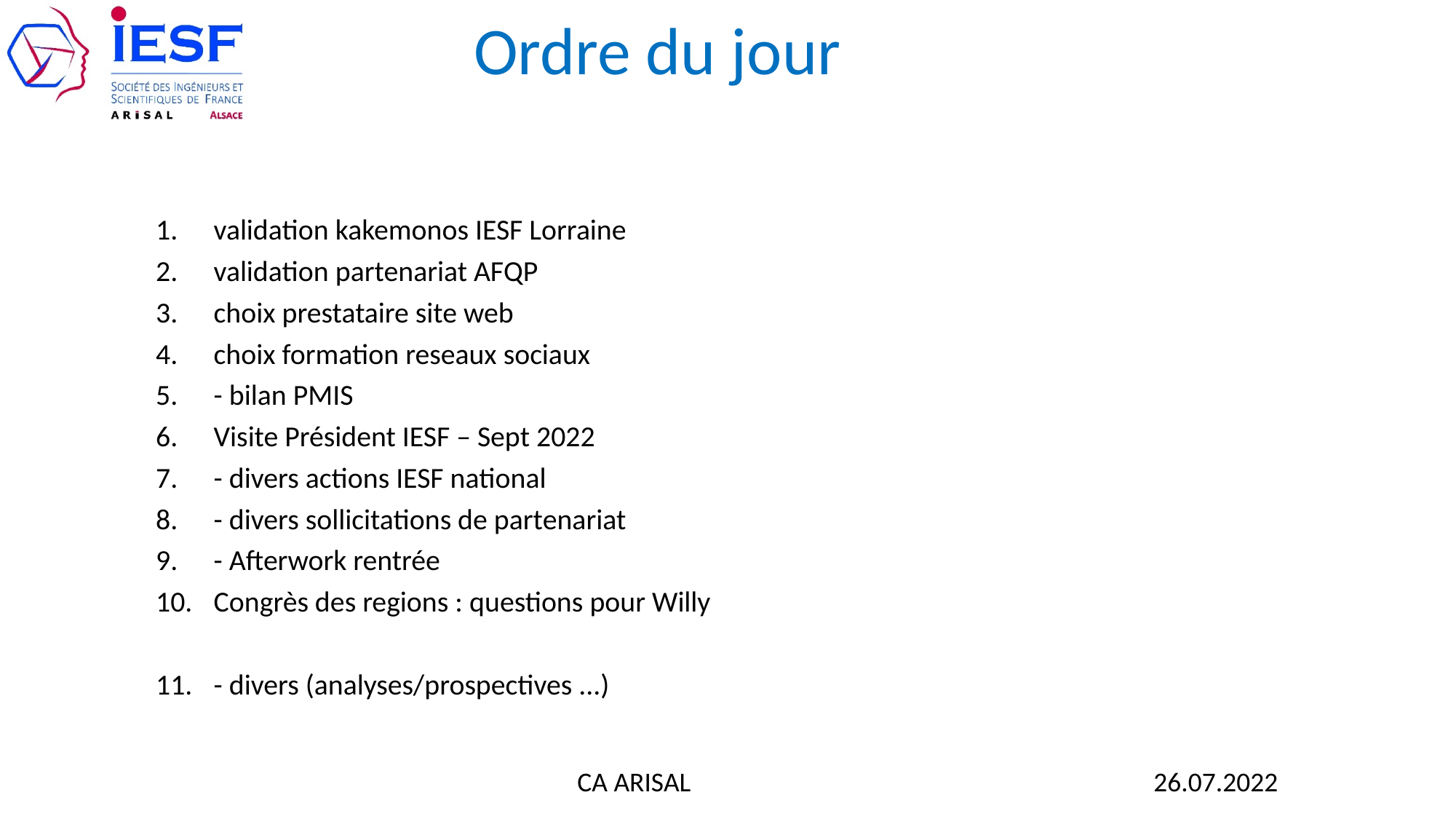

# Ordre du jour
validation kakemonos IESF Lorraine
validation partenariat AFQP
choix prestataire site web
choix formation reseaux sociaux
- bilan PMIS
Visite Président IESF – Sept 2022
- divers actions IESF national
- divers sollicitations de partenariat
- Afterwork rentrée
Congrès des regions : questions pour Willy

- divers (analyses/prospectives ...)